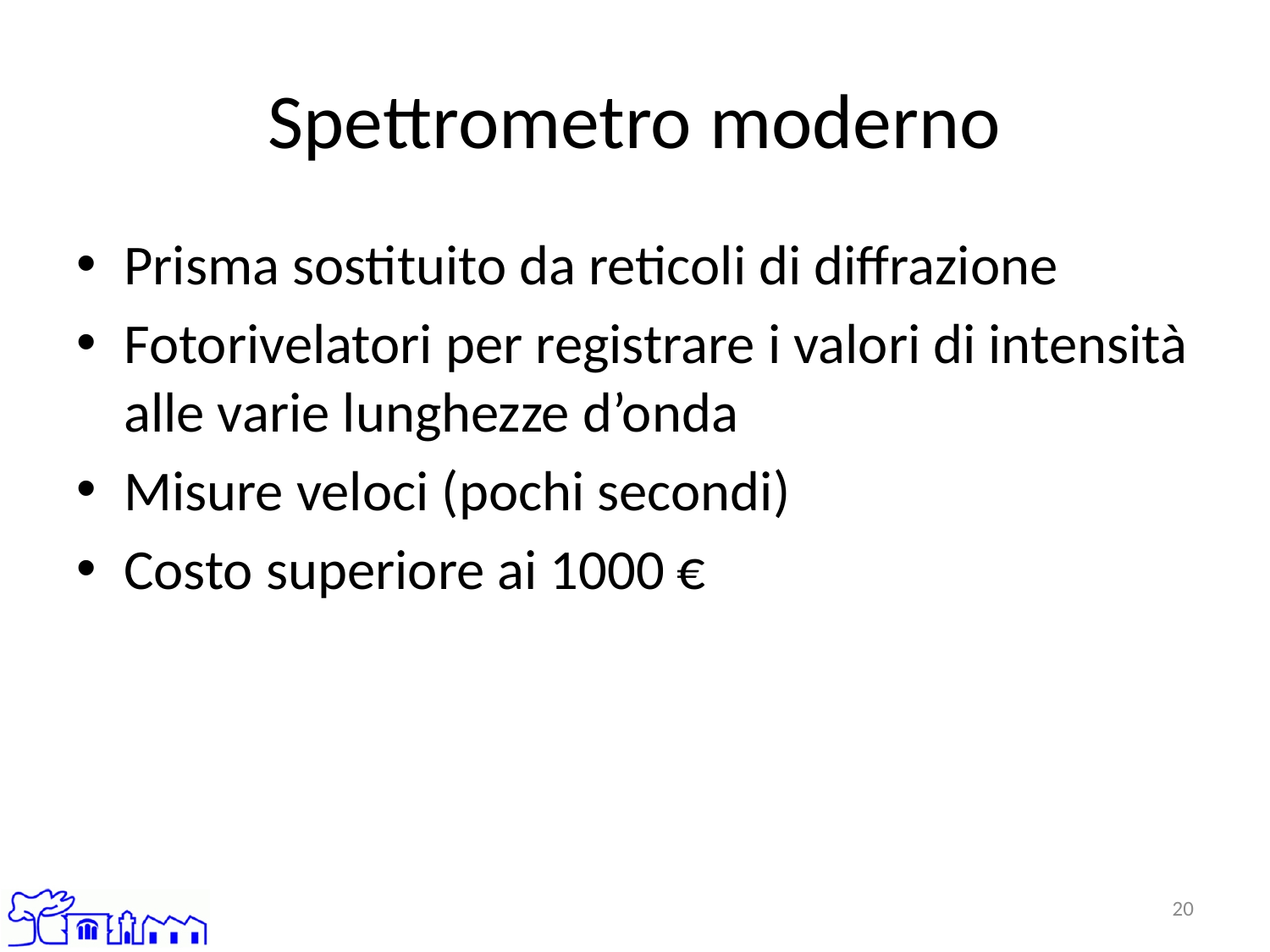

# Spettrometro moderno
Prisma sostituito da reticoli di diffrazione
Fotorivelatori per registrare i valori di intensità alle varie lunghezze d’onda
Misure veloci (pochi secondi)
Costo superiore ai 1000 €
20